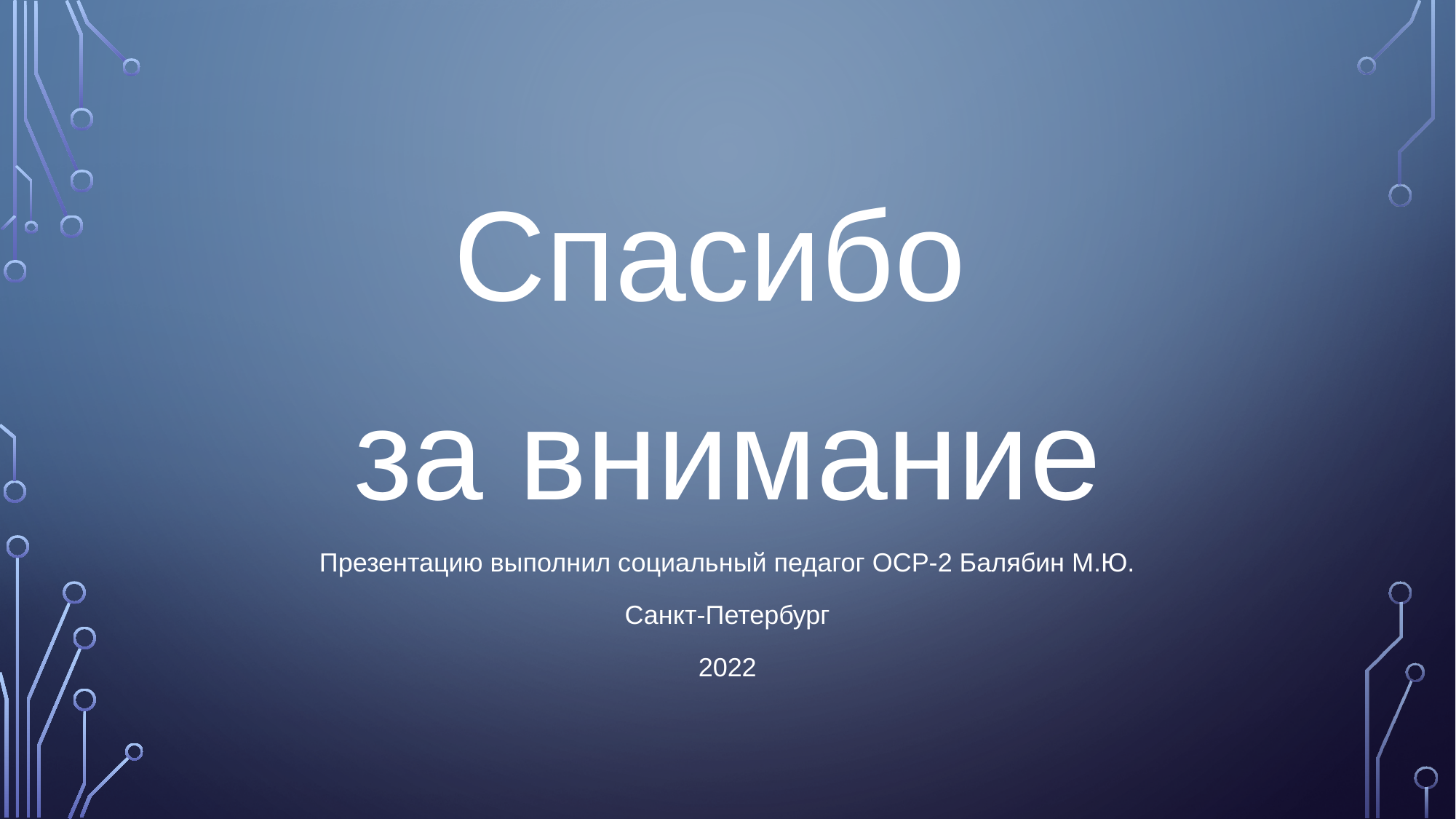

#
Спасибо
за внимание
Презентацию выполнил социальный педагог ОСР-2 Балябин М.Ю.
Санкт-Петербург
2022